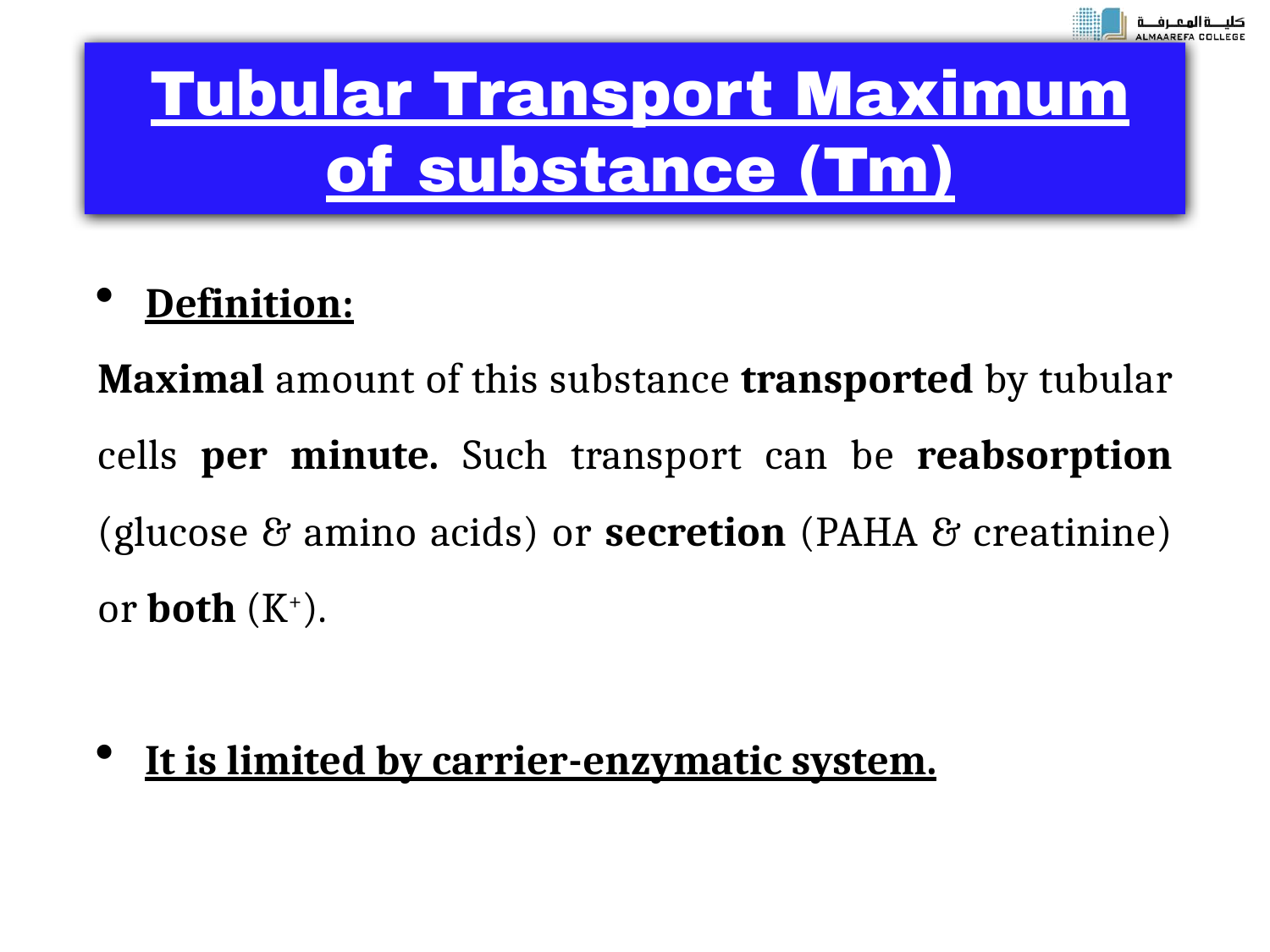

# Tubular Transport Maximum of substance (Tm)
Definition:
Maximal amount of this substance transported by tubular cells per minute. Such transport can be reabsorption (glucose & amino acids) or secretion (PAHA & creatinine) or both (K+).

It is limited by carrier-enzymatic system.